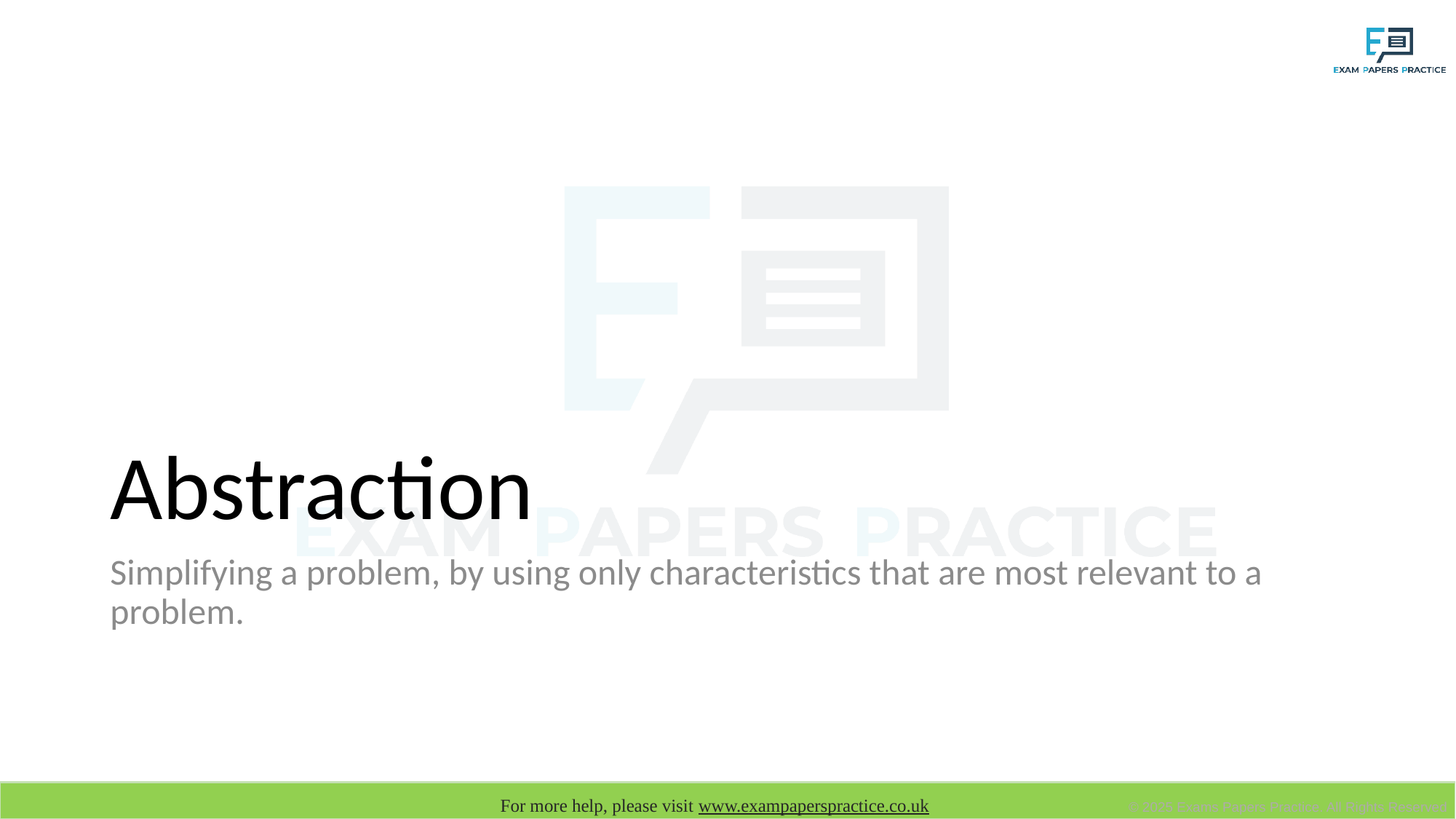

# Abstraction
Simplifying a problem, by using only characteristics that are most relevant to a problem.